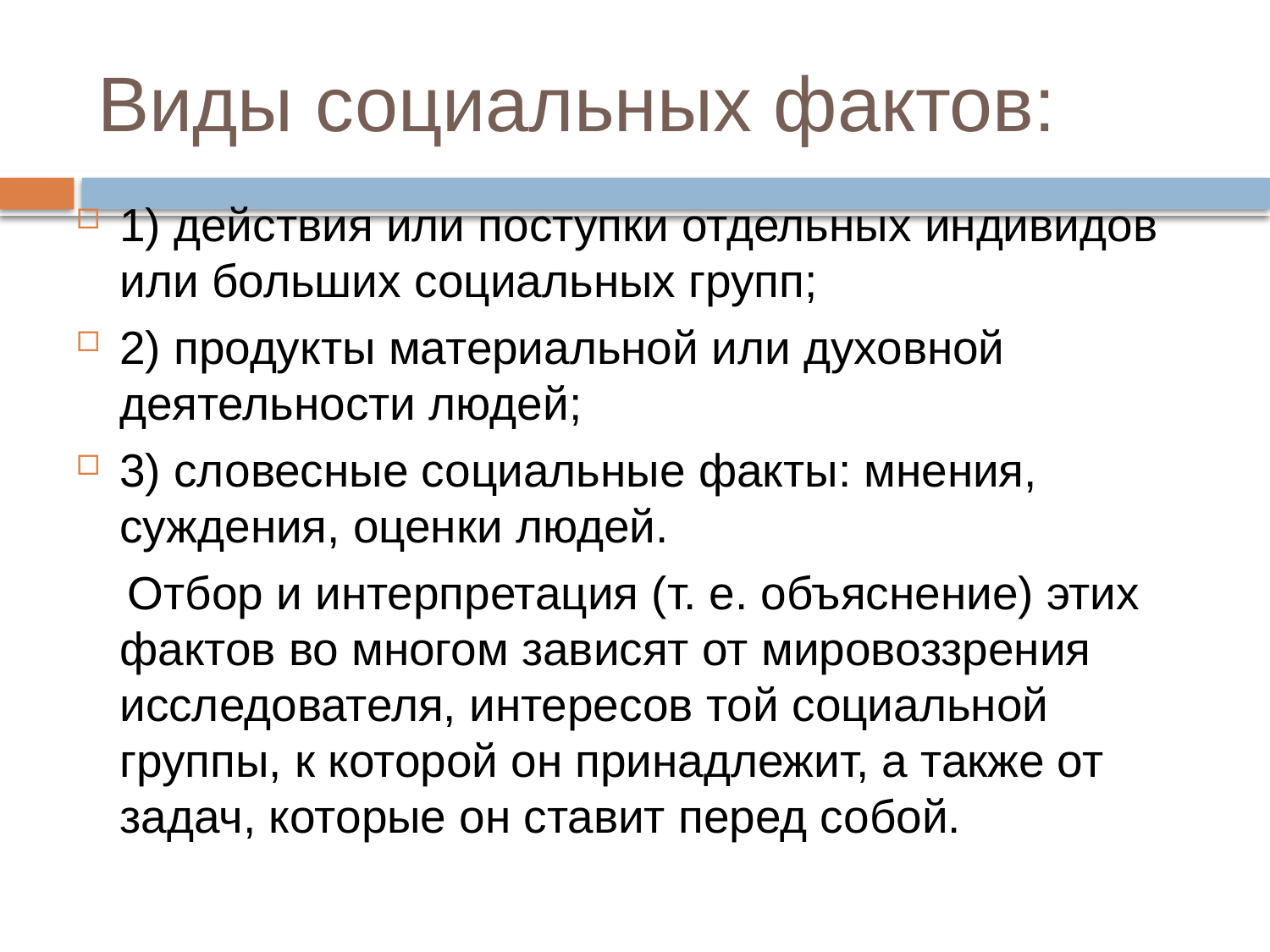

# Виды социальных фактов:
1) действия или поступки отдельных индивидов или больших социальных групп;
2) продукты материальной или духовной деятельности людей;
3) словесные социальные факты: мнения, суждения, оценки людей.
    Отбор и интерпретация (т. е. объяснение) этих фактов во многом зависят от мировоззрения исследователя, интересов той социальной группы, к которой он принадлежит, а также от задач, которые он ставит перед собой.